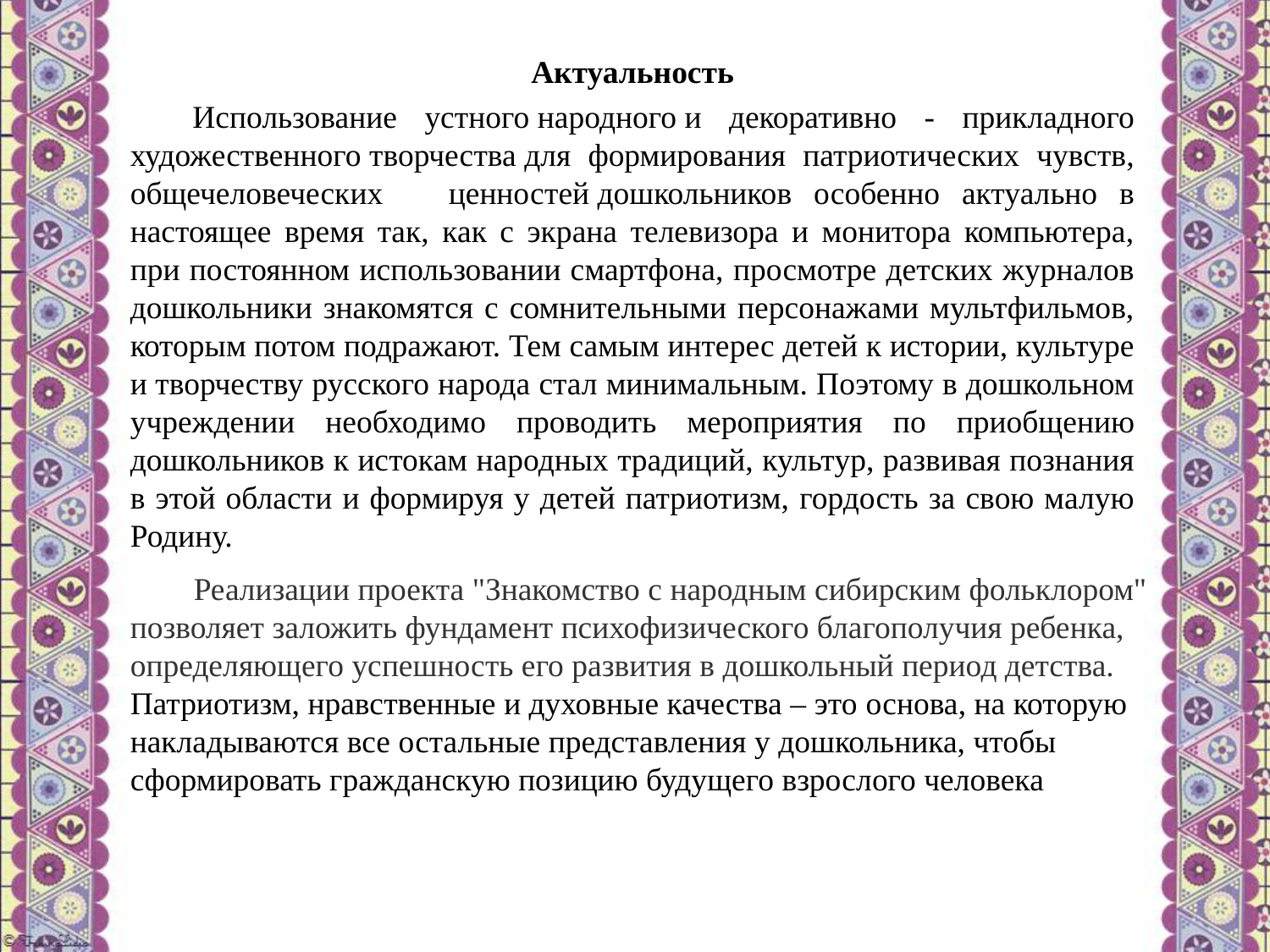

Актуальность
Использование устного народного и декоративно - прикладного художественного творчества для формирования патриотических чувств, общечеловеческих   ценностей дошкольников особенно актуально в настоящее время так, как с экрана телевизора и монитора компьютера, при постоянном использовании смартфона, просмотре детских журналов дошкольники знакомятся с сомнительными персонажами мультфильмов, которым потом подражают. Тем самым интерес детей к истории, культуре и творчеству русского народа стал минимальным. Поэтому в дошкольном учреждении необходимо проводить мероприятия по приобщению дошкольников к истокам народных традиций, культур, развивая познания в этой области и формируя у детей патриотизм, гордость за свою малую Родину.
Реализации проекта "Знакомство с народным сибирским фольклором" позволяет заложить фундамент психофизического благополучия ребенка, определяющего успешность его развития в дошкольный период детства. Патриотизм, нравственные и духовные качества – это основа, на которую накладываются все остальные представления у дошкольника, чтобы сформировать гражданскую позицию будущего взрослого человека